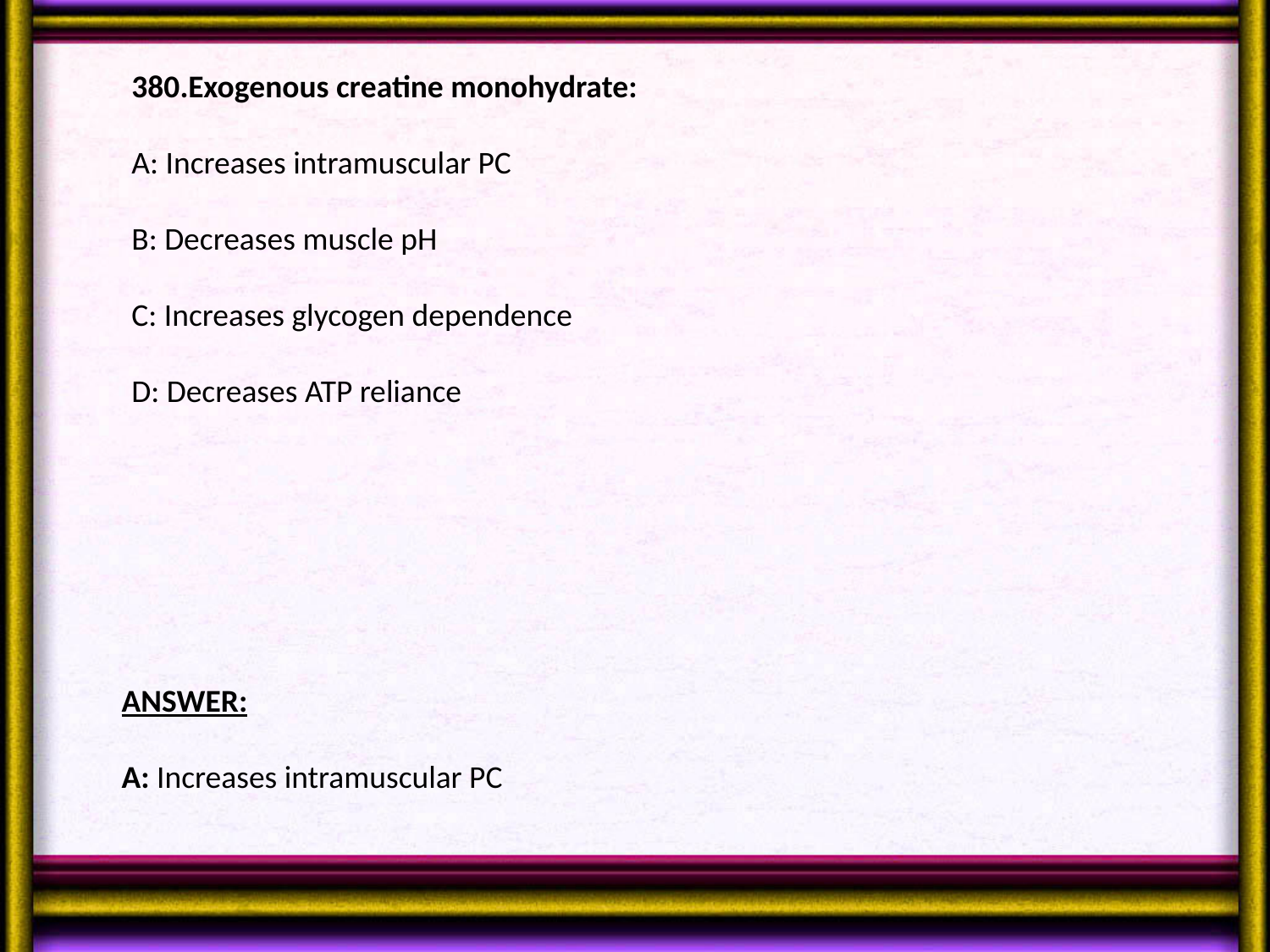

Exogenous creatine monohydrate:

A: Increases intramuscular PC

B: Decreases muscle pH

C: Increases glycogen dependence

D: Decreases ATP reliance

ANSWER:

A: Increases intramuscular PC